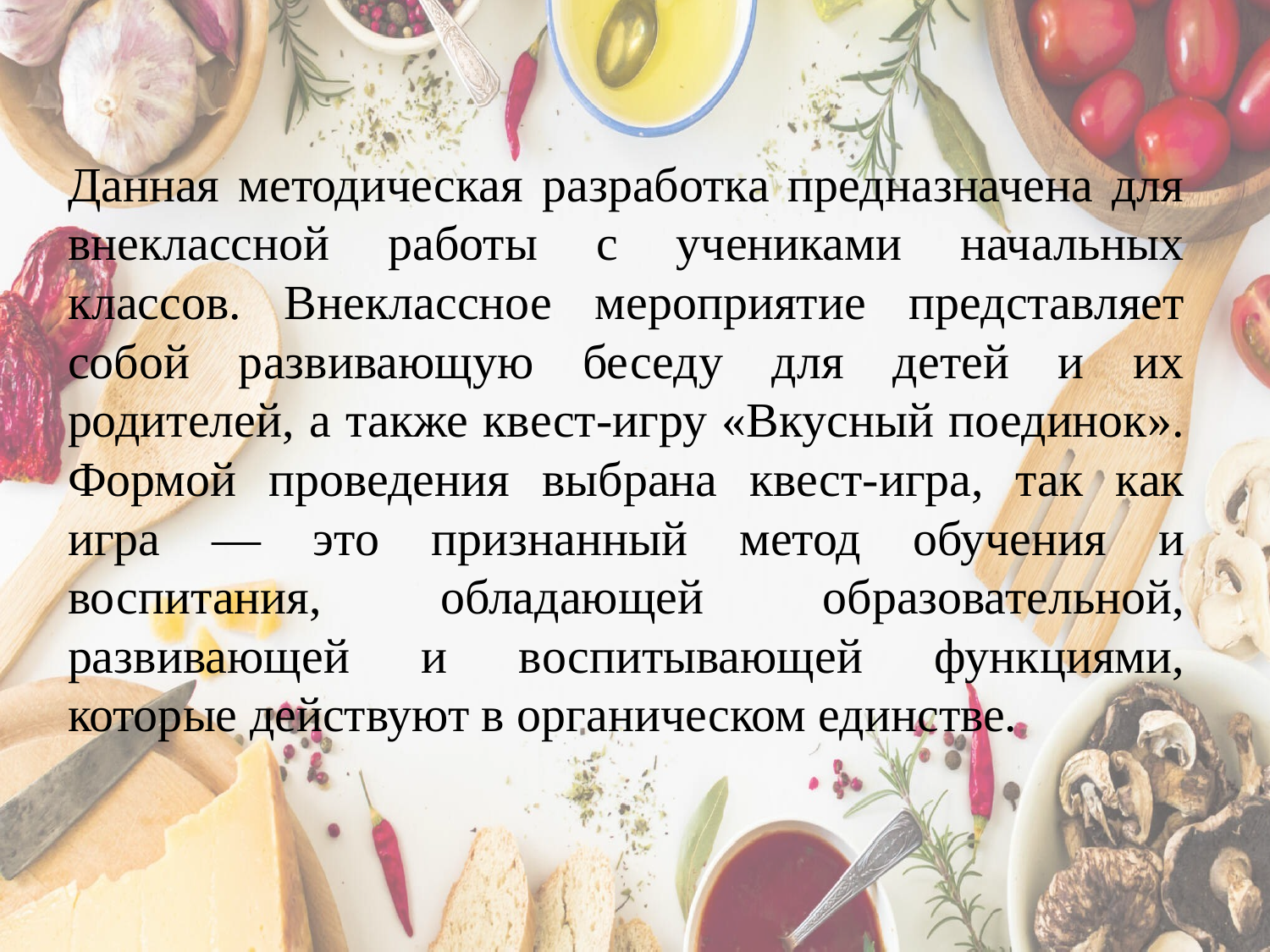

Данная методическая разработка предназначена для внеклассной работы с учениками начальных классов. Внеклассное мероприятие представляет собой развивающую беседу для детей и их родителей, а также квест-игру «Вкусный поединок». Формой проведения выбрана квест-игра, так как игра — это признанный метод обучения и воспитания, обладающей образовательной, развивающей и воспитывающей функциями, которые действуют в органическом единстве.